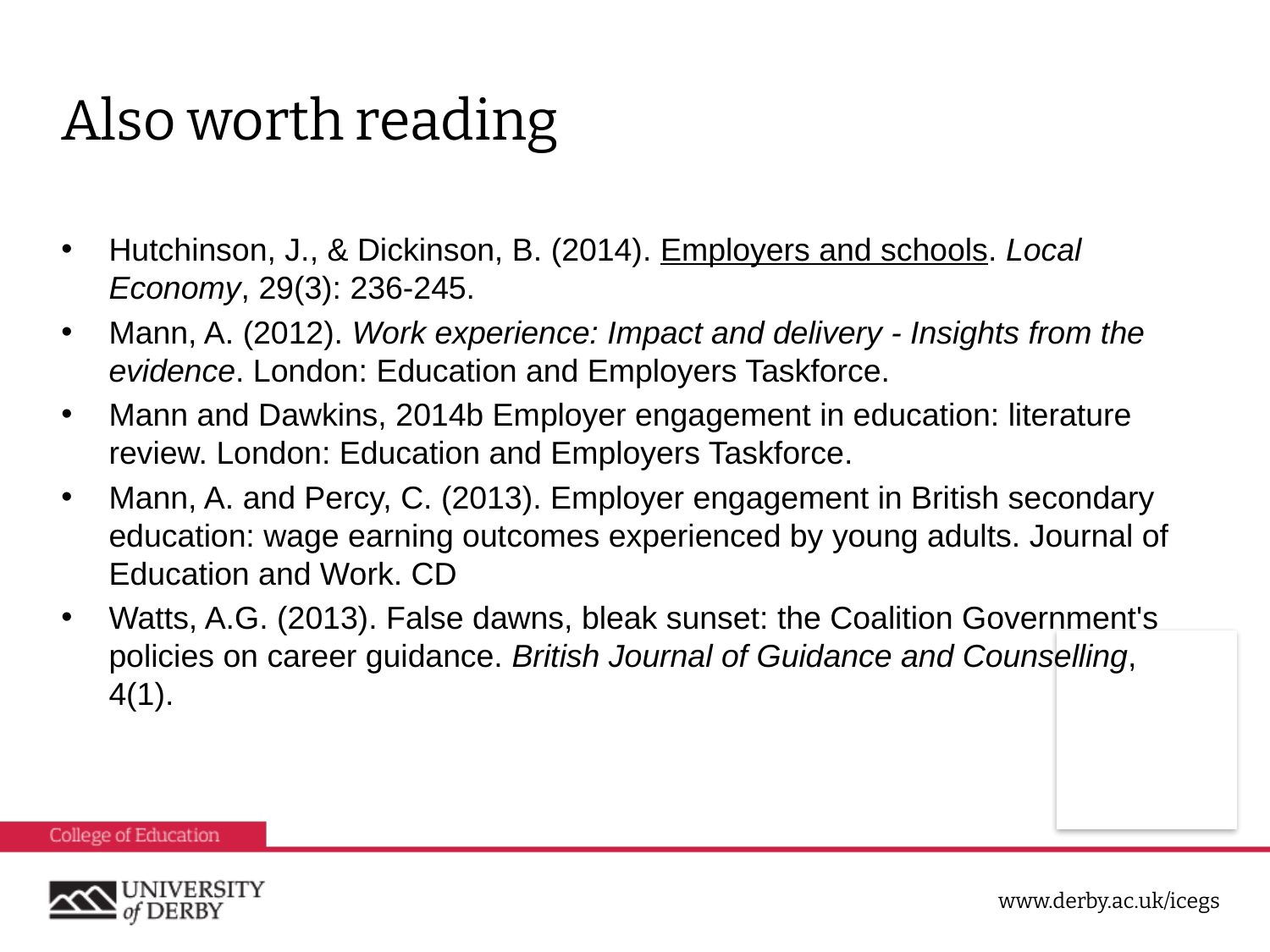

# Also worth reading
Hutchinson, J., & Dickinson, B. (2014). Employers and schools. Local Economy, 29(3): 236-245.
Mann, A. (2012). Work experience: Impact and delivery - Insights from the evidence. London: Education and Employers Taskforce.
Mann and Dawkins, 2014b Employer engagement in education: literature review. London: Education and Employers Taskforce.
Mann, A. and Percy, C. (2013). Employer engagement in British secondary education: wage earning outcomes experienced by young adults. Journal of Education and Work. CD
Watts, A.G. (2013). False dawns, bleak sunset: the Coalition Government's policies on career guidance. British Journal of Guidance and Counselling, 4(1).